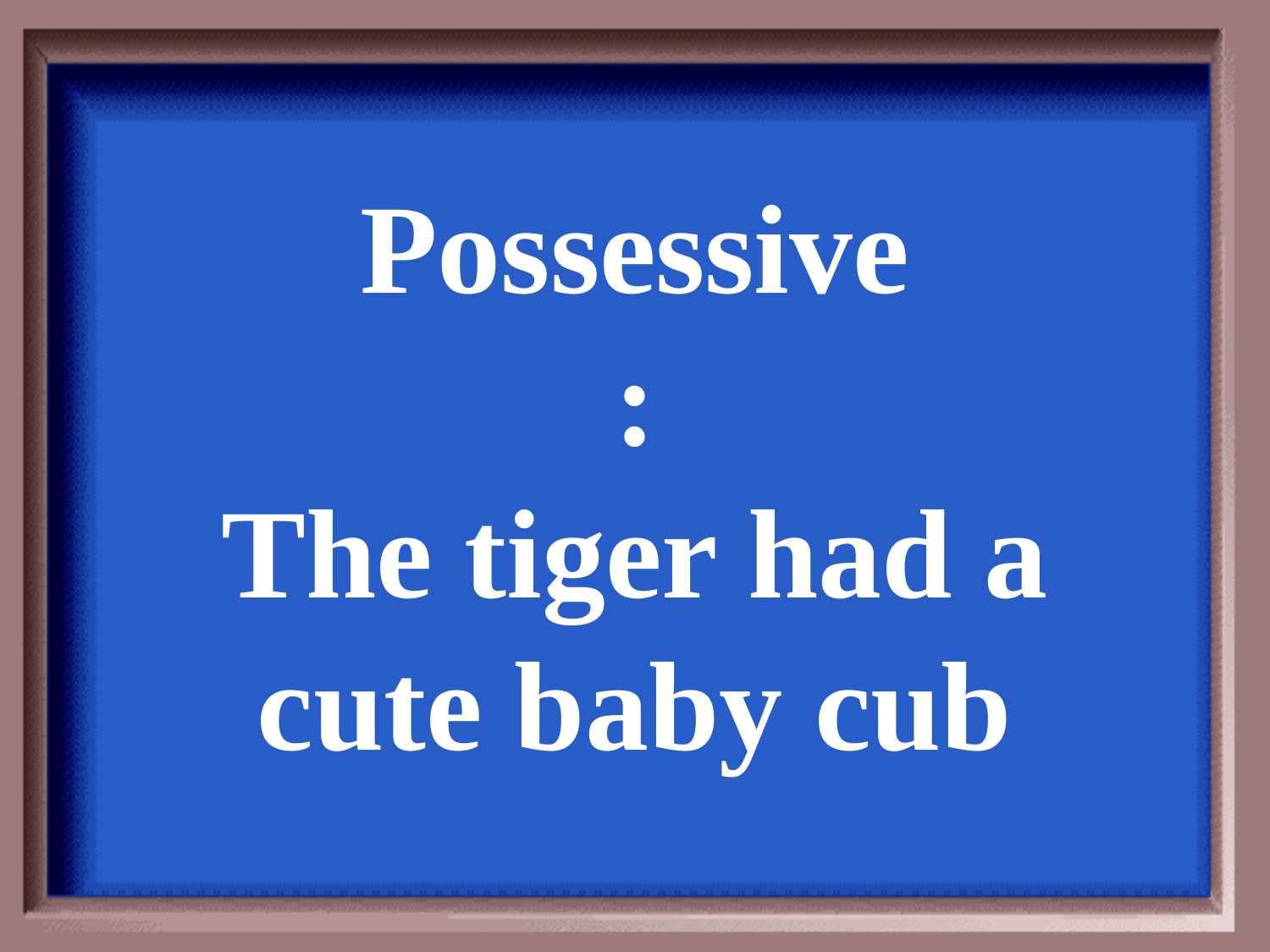

Possessive
:
The tiger had a cute baby cub